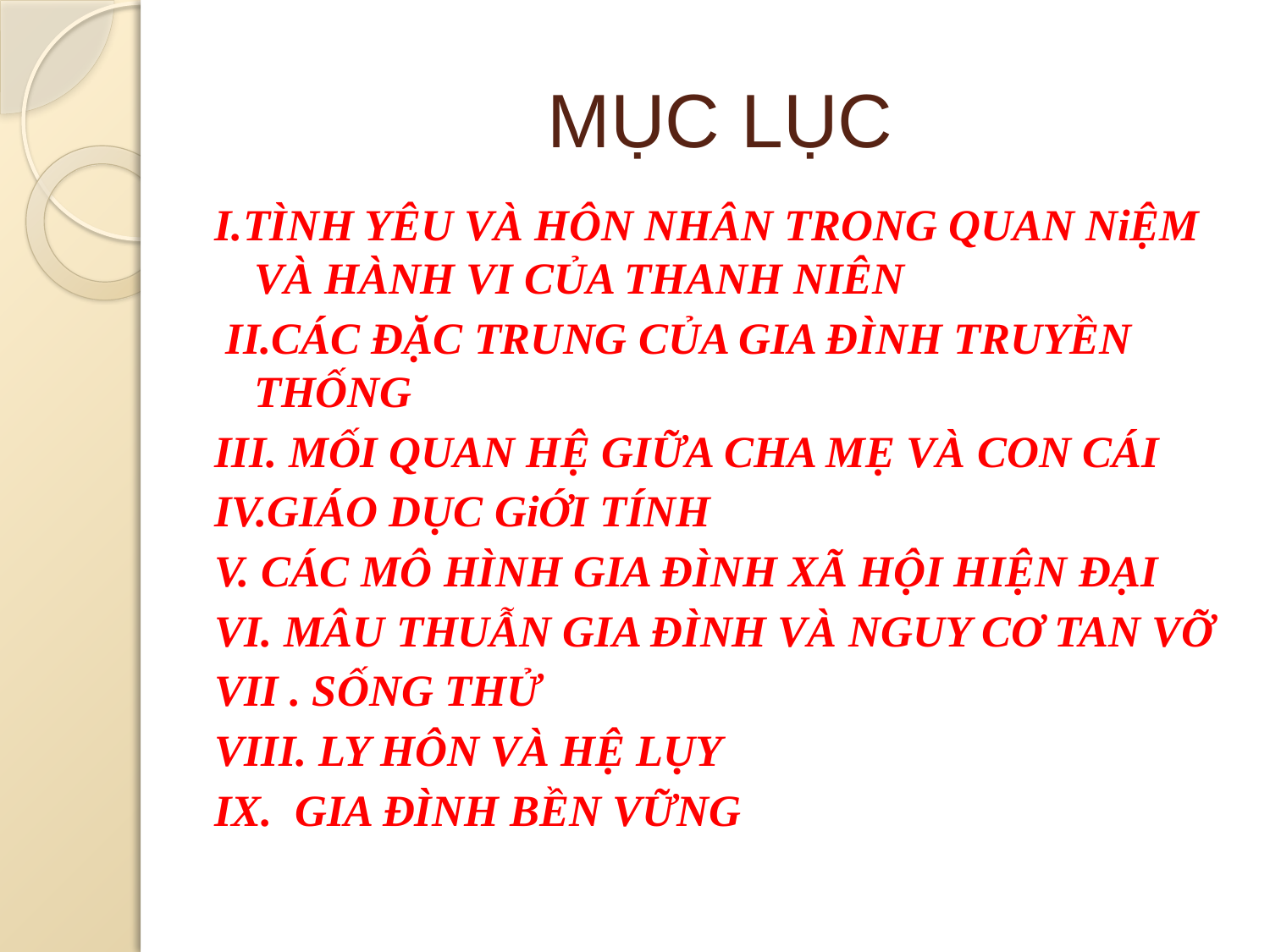

# MỤC LỤC
I.TÌNH YÊU VÀ HÔN NHÂN TRONG QUAN NiỆM VÀ HÀNH VI CỦA THANH NIÊN
 II.CÁC ĐẶC TRUNG CỦA GIA ĐÌNH TRUYỀN THỐNG
III. MỐI QUAN HỆ GIỮA CHA MẸ VÀ CON CÁI
IV.GIÁO DỤC GiỚI TÍNH
V. CÁC MÔ HÌNH GIA ĐÌNH XÃ HỘI HIỆN ĐẠI
VI. MÂU THUẪN GIA ĐÌNH VÀ NGUY CƠ TAN VỠ
VII . SỐNG THỬ
VIII. LY HÔN VÀ HỆ LỤY
IX.  GIA ĐÌNH BỀN VỮNG